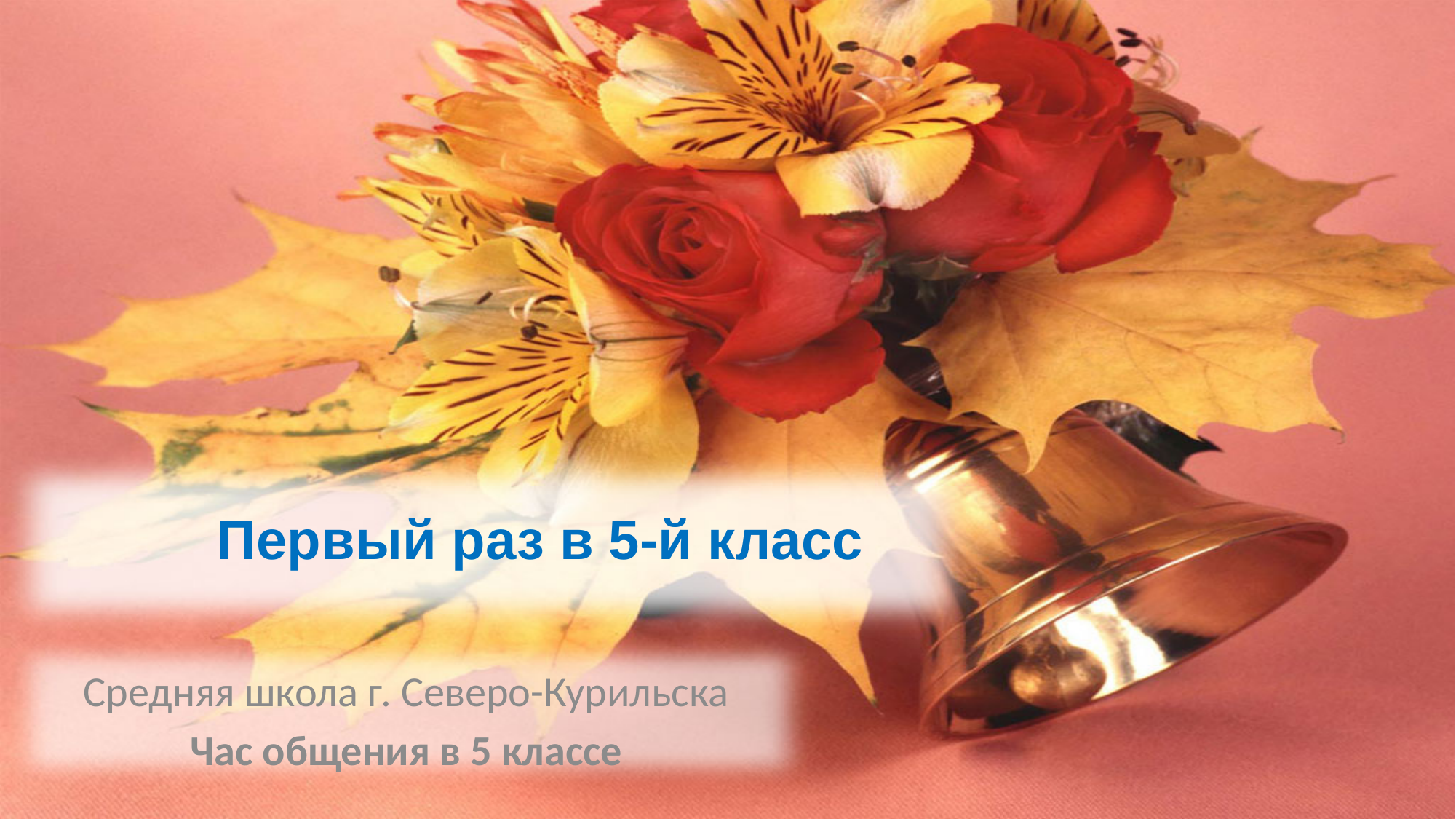

# Первый раз в 5-й класс
Средняя школа г. Северо-Курильска
Час общения в 5 классе